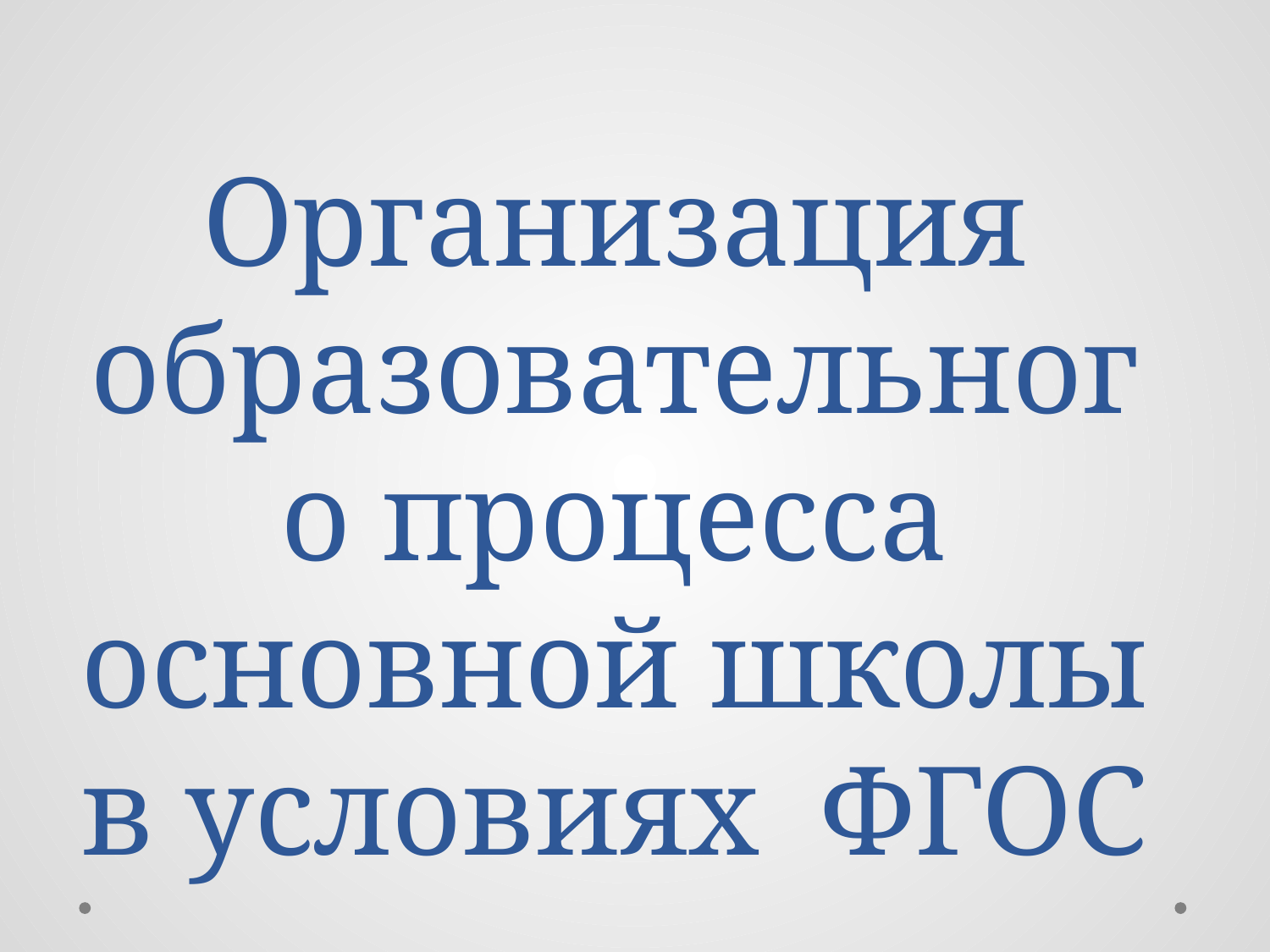

# Организация образовательного процесса основной школы в условиях  ФГОС